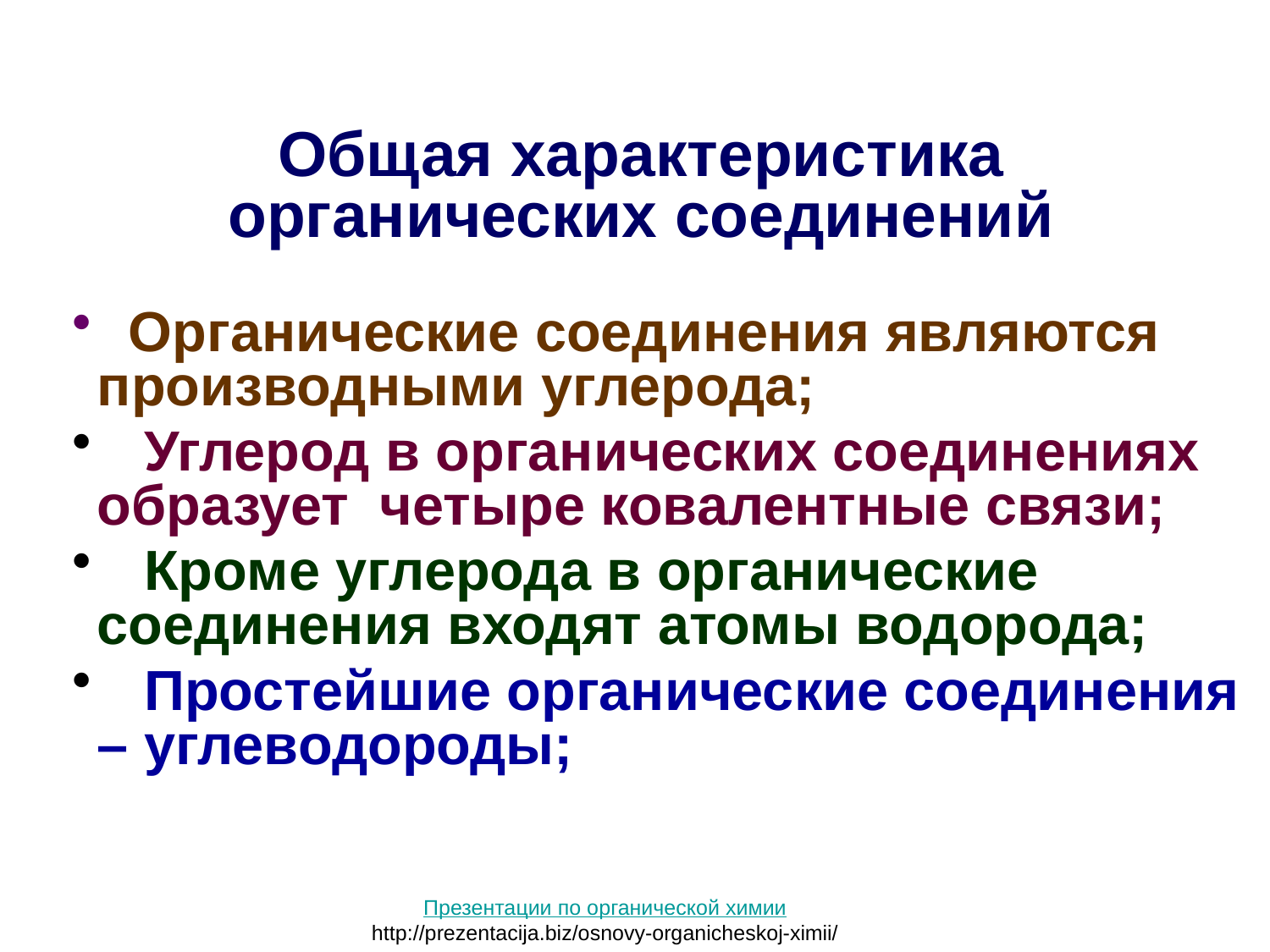

# Общая характеристика органических соединений
  Органические соединения являются производными углерода;
   Углерод в органических соединениях образует  четыре ковалентные связи;
   Кроме углерода в органические соединения входят атомы водорода;
   Простейшие органические соединения – углеводороды;

Презентации по органической химии
http://prezentacija.biz/osnovy-organicheskoj-ximii/